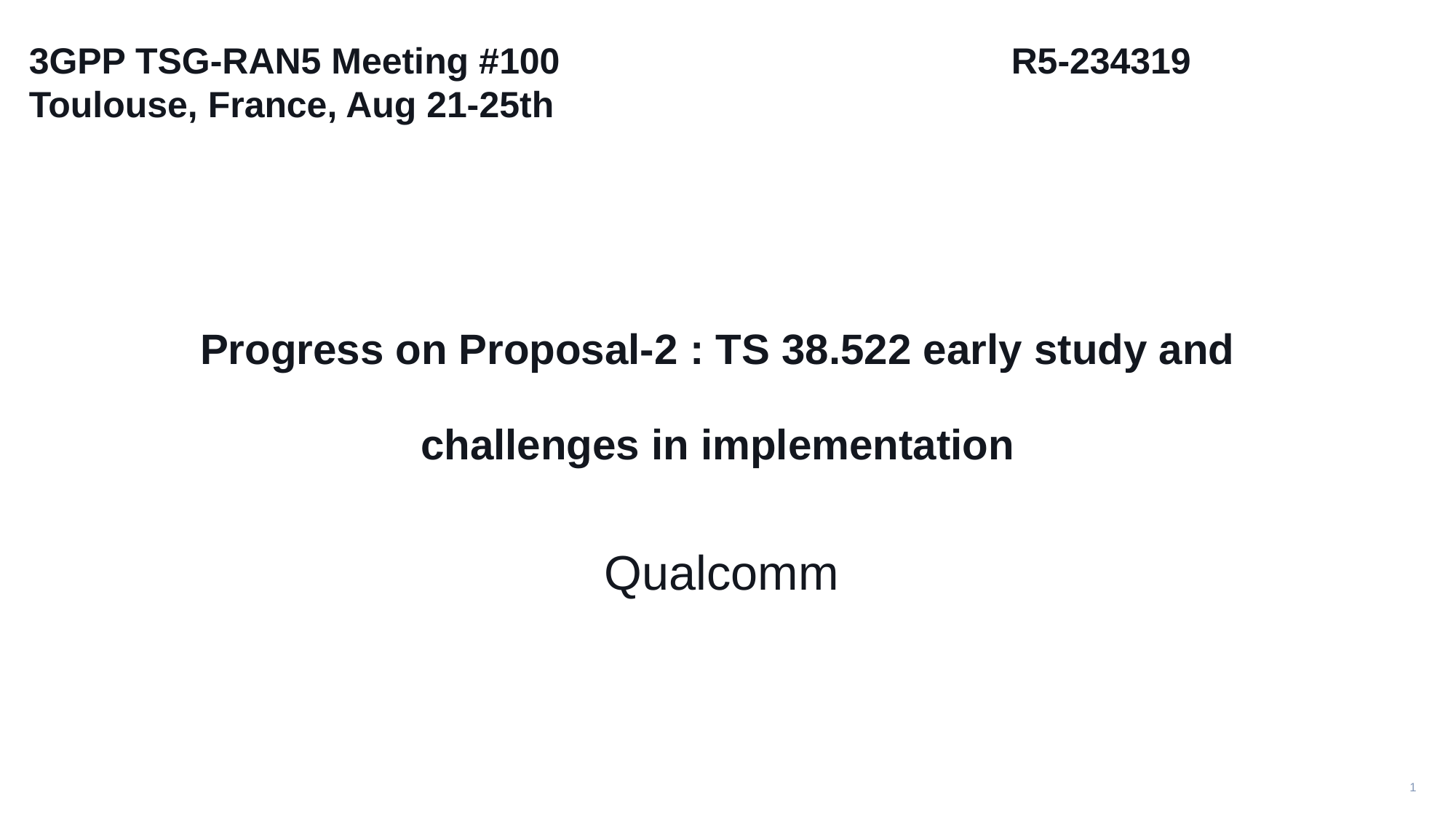

3GPP TSG-RAN5 Meeting #100 					R5-234319
Toulouse, France, Aug 21-25th
# Progress on Proposal-2 : TS 38.522 early study and challenges in implementation
Qualcomm